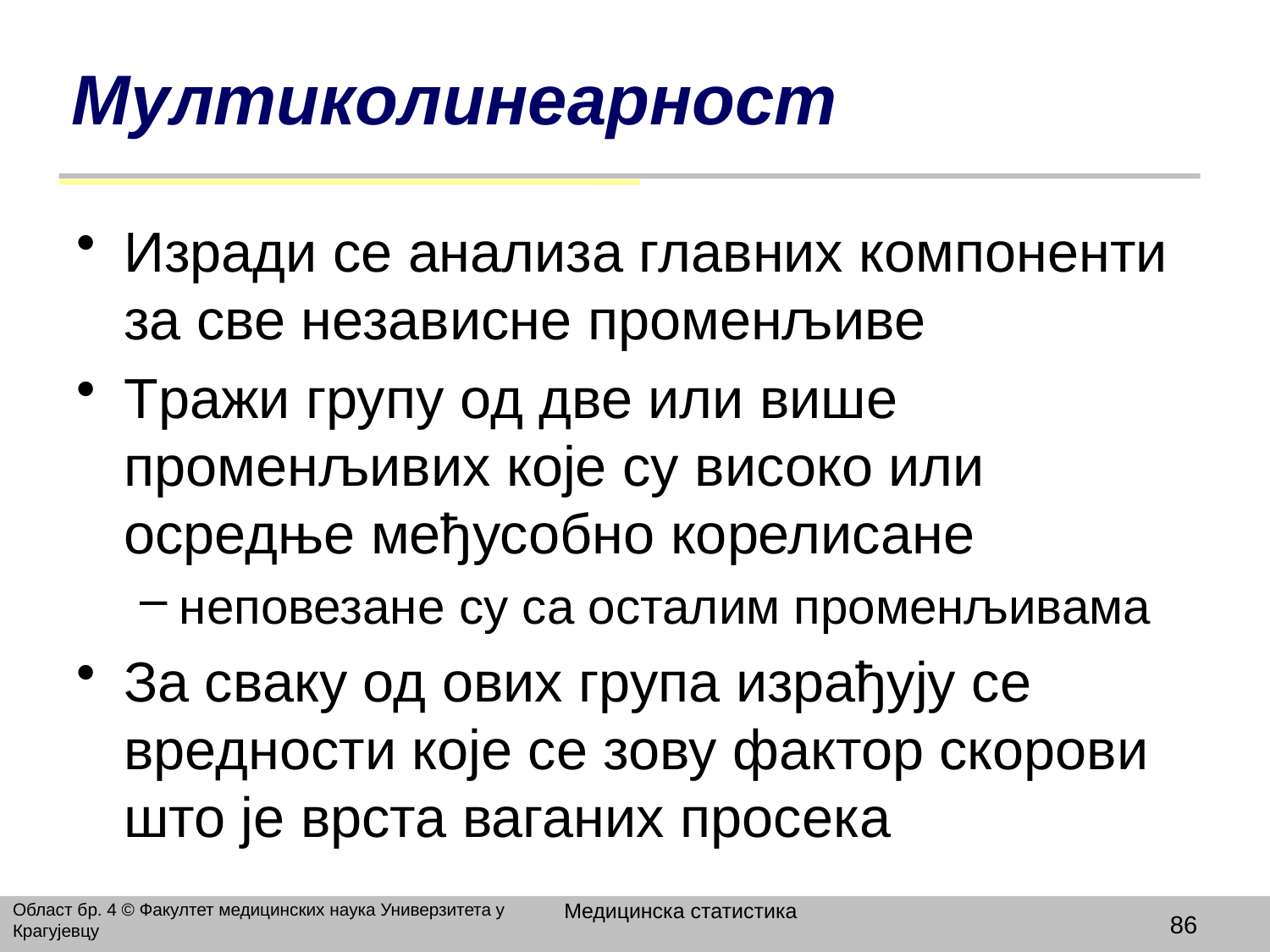

# Мултиколинеарност
Изради се анализа главних компоненти за све независне променљиве
Тражи групу од две или више променљивих које су високо или осредње међусобно корелисане
неповезане су са осталим променљивама
За сваку од ових група израђују се вредности које се зову фактор скорови што је врста ваганих просека
Медицинска статистика
Област бр. 4 © Факултет медицинских наука Универзитета у Крагујевцу
86